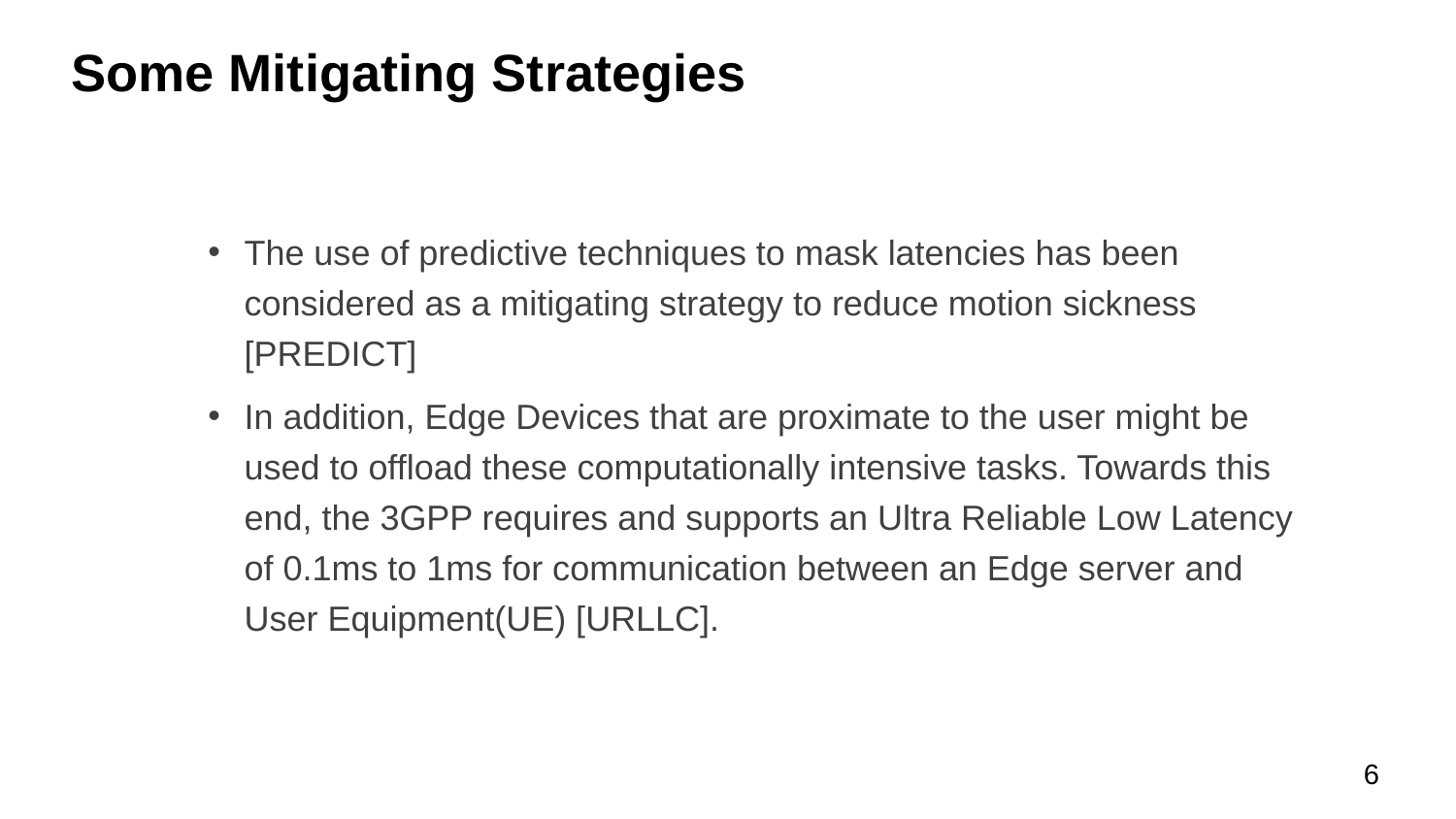

# Some Mitigating Strategies
The use of predictive techniques to mask latencies has been considered as a mitigating strategy to reduce motion sickness [PREDICT]
In addition, Edge Devices that are proximate to the user might be used to offload these computationally intensive tasks. Towards this end, the 3GPP requires and supports an Ultra Reliable Low Latency of 0.1ms to 1ms for communication between an Edge server and User Equipment(UE) [URLLC].

6